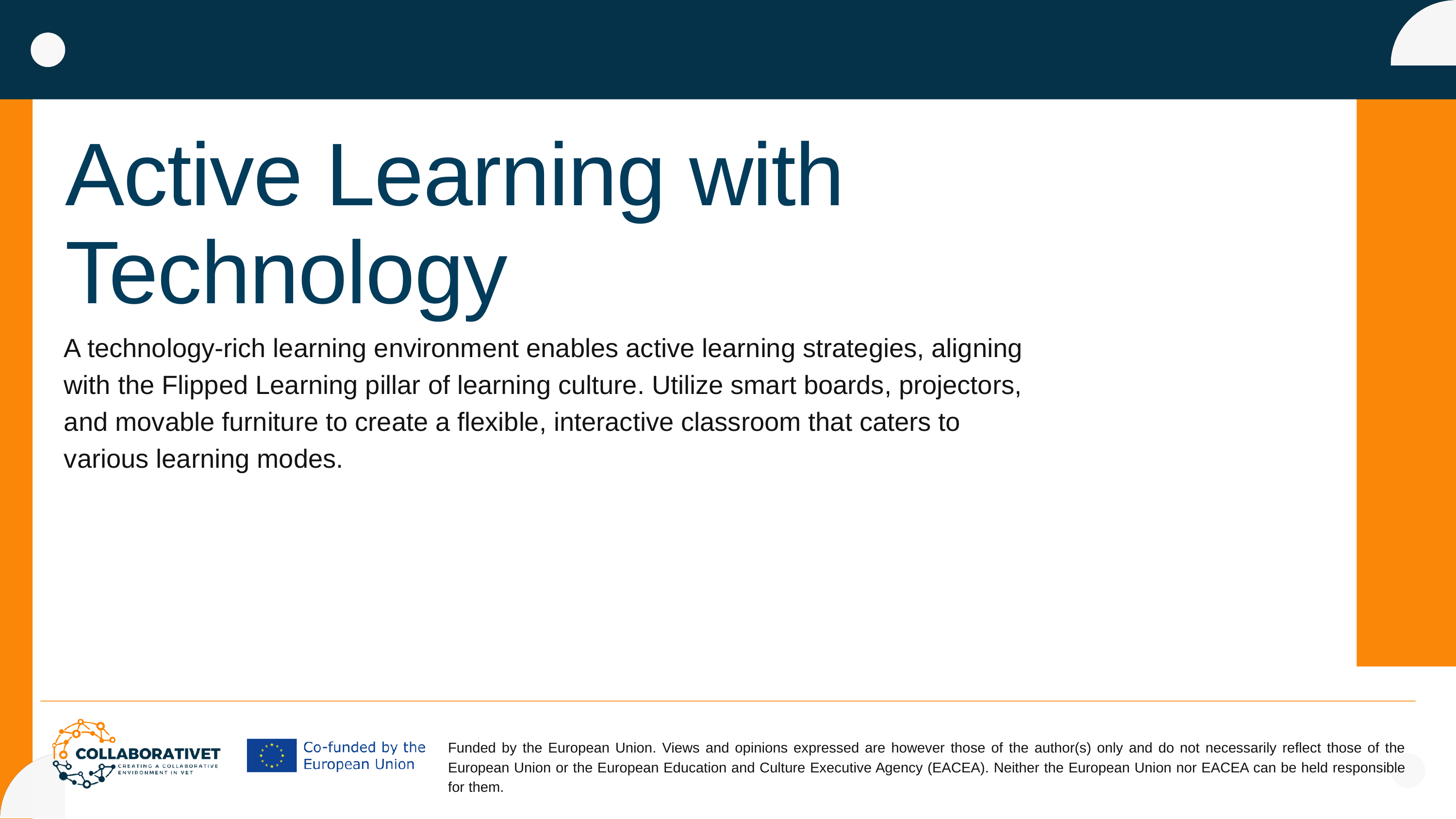

Active Learning with Technology
A technology-rich learning environment enables active learning strategies, aligning with the Flipped Learning pillar of learning culture. Utilize smart boards, projectors, and movable furniture to create a flexible, interactive classroom that caters to various learning modes.

Funded by the European Union. Views and opinions expressed are however those of the author(s) only and do not necessarily reflect those of the European Union or the European Education and Culture Executive Agency (EACEA). Neither the European Union nor EACEA can be held responsible for them.